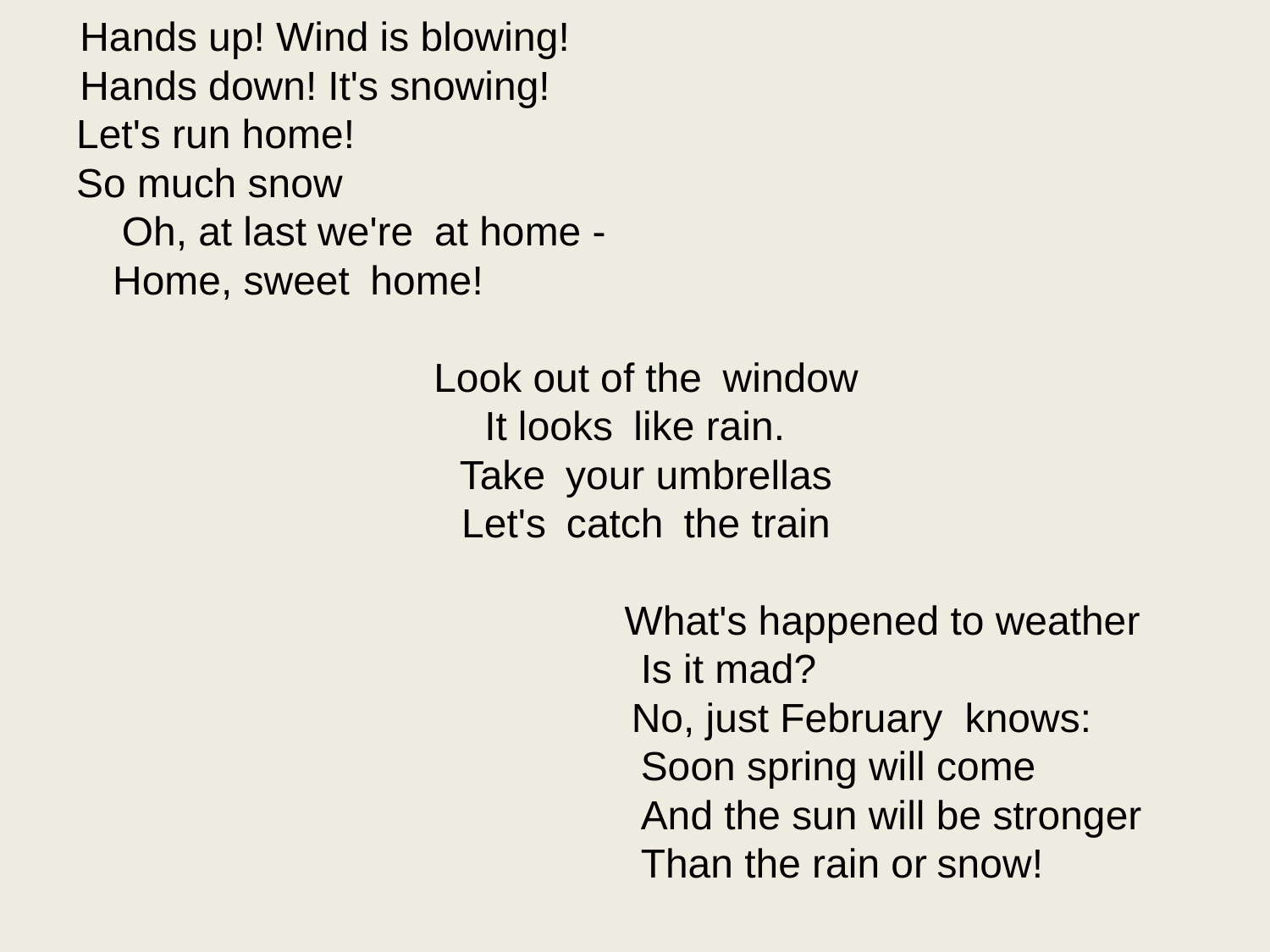

Hands up! Wind is blowing!
      Hands down! It's snowing!
       Let's run home!
       So much snow
            Oh, at last we're  at home -
           Home, sweet  home!

  Look out of the  window
It looks  like rain.
  Take  your umbrellas
  Let's  catch  the train

                                                                   What's happened to weather
                                                        Is it mad?
                                                                    No, just February  knows:
                                                        Soon spring will come
                                                        And the sun will be stronger
                                                        Than the rain or snow!